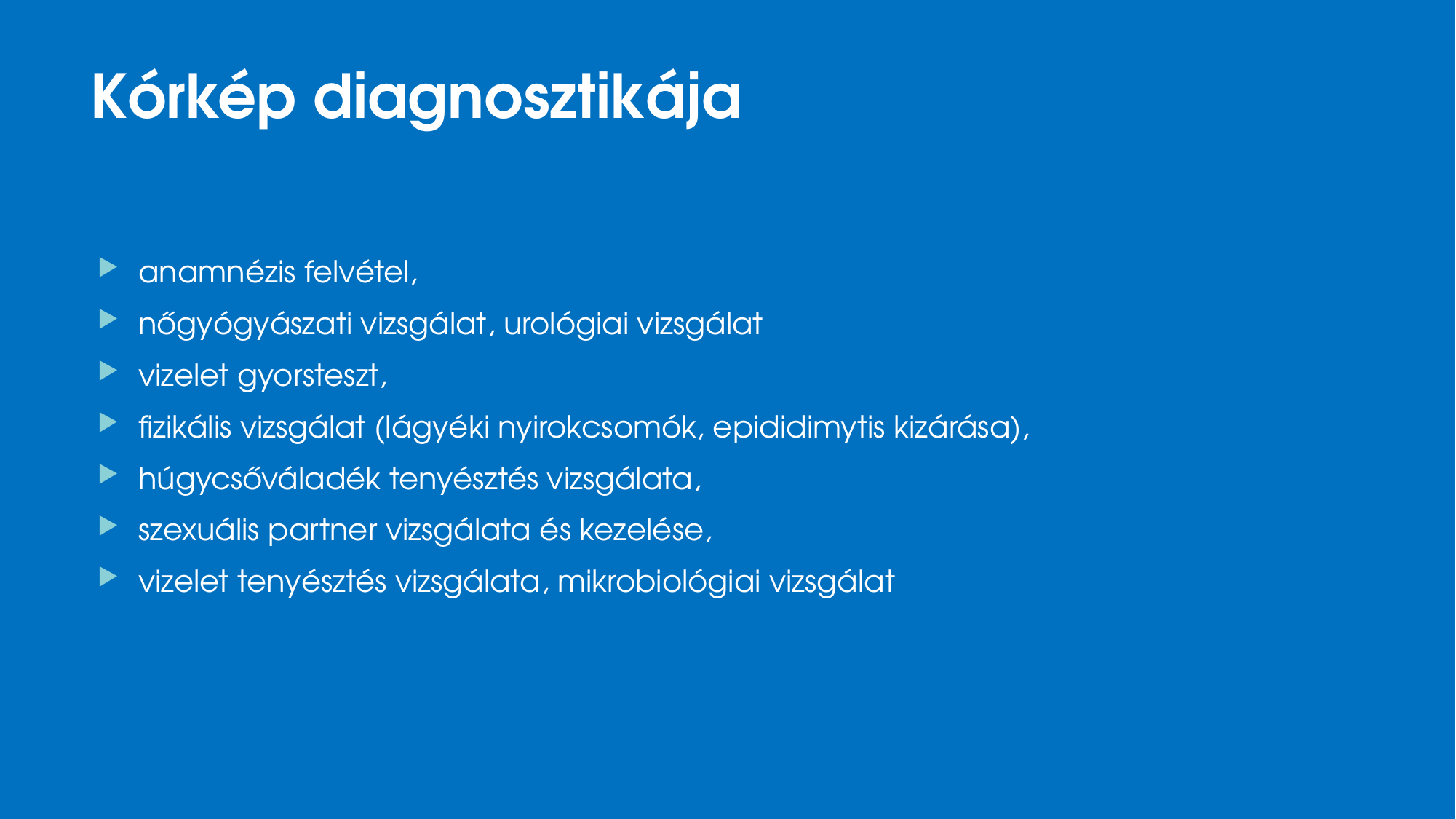

# Kórkép diagnosztikája
anamnézis felvétel,
nőgyógyászati vizsgálat, urológiai vizsgálat
vizelet gyorsteszt,
fizikális vizsgálat (lágyéki nyirokcsomók, epididimytis kizárása),
húgycsőváladék tenyésztés vizsgálata,
szexuális partner vizsgálata és kezelése,
vizelet tenyésztés vizsgálata, mikrobiológiai vizsgálat